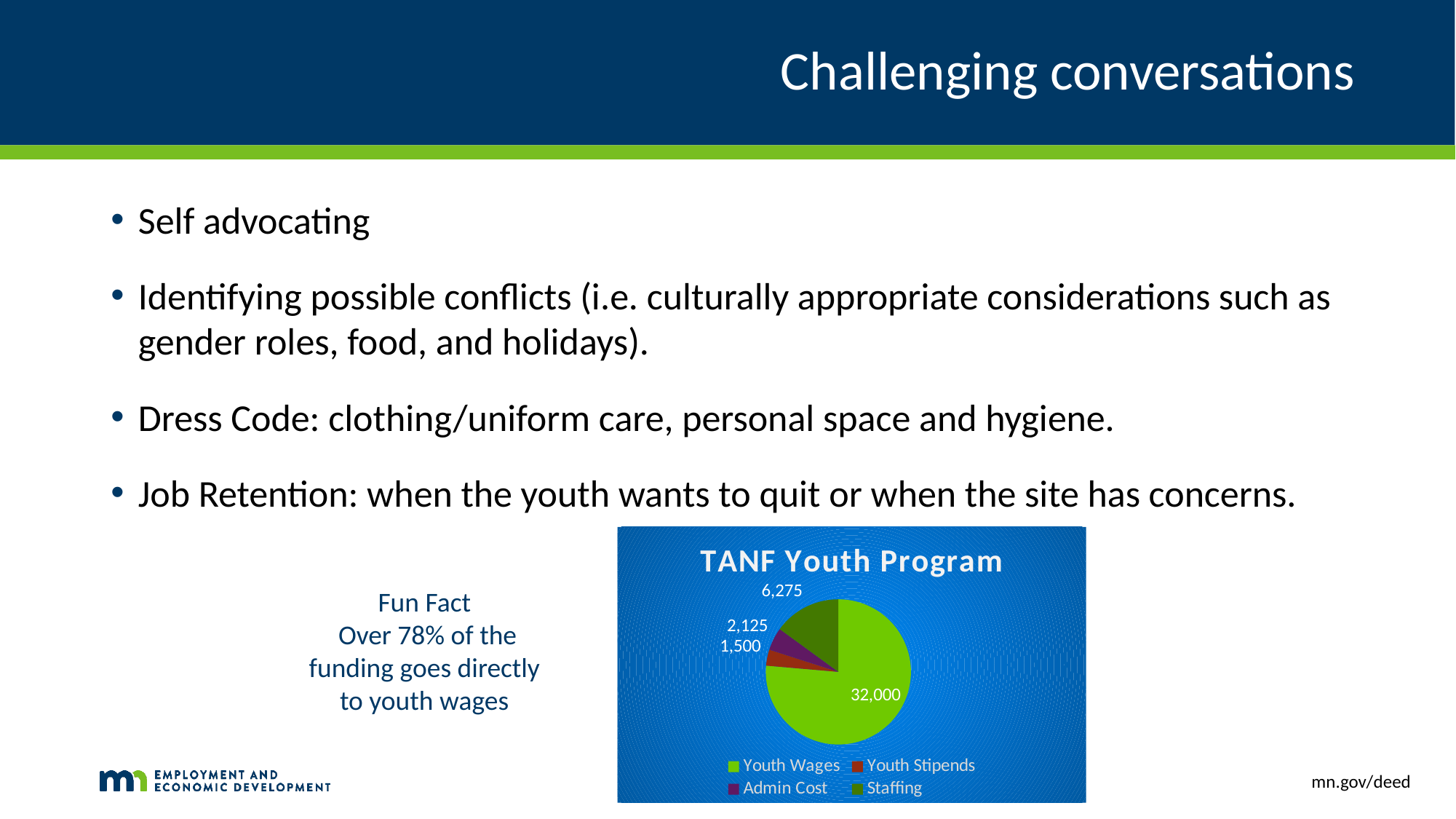

# Challenging conversations
Self advocating
Identifying possible conflicts (i.e. culturally appropriate considerations such as gender roles, food, and holidays).
Dress Code: clothing/uniform care, personal space and hygiene.
Job Retention: when the youth wants to quit or when the site has concerns.

### Chart: TANF Youth Program

| Category | TANF Youth Program |
|---|---|
| Youth Wages | 32000.0 |
| Youth Stipends | 1500.0 |
| Admin Cost | 2125.0 |
| Staffing | 6275.0 |
Fun Fact
 Over 78% of the funding goes directly to youth wages
mn.gov/deed